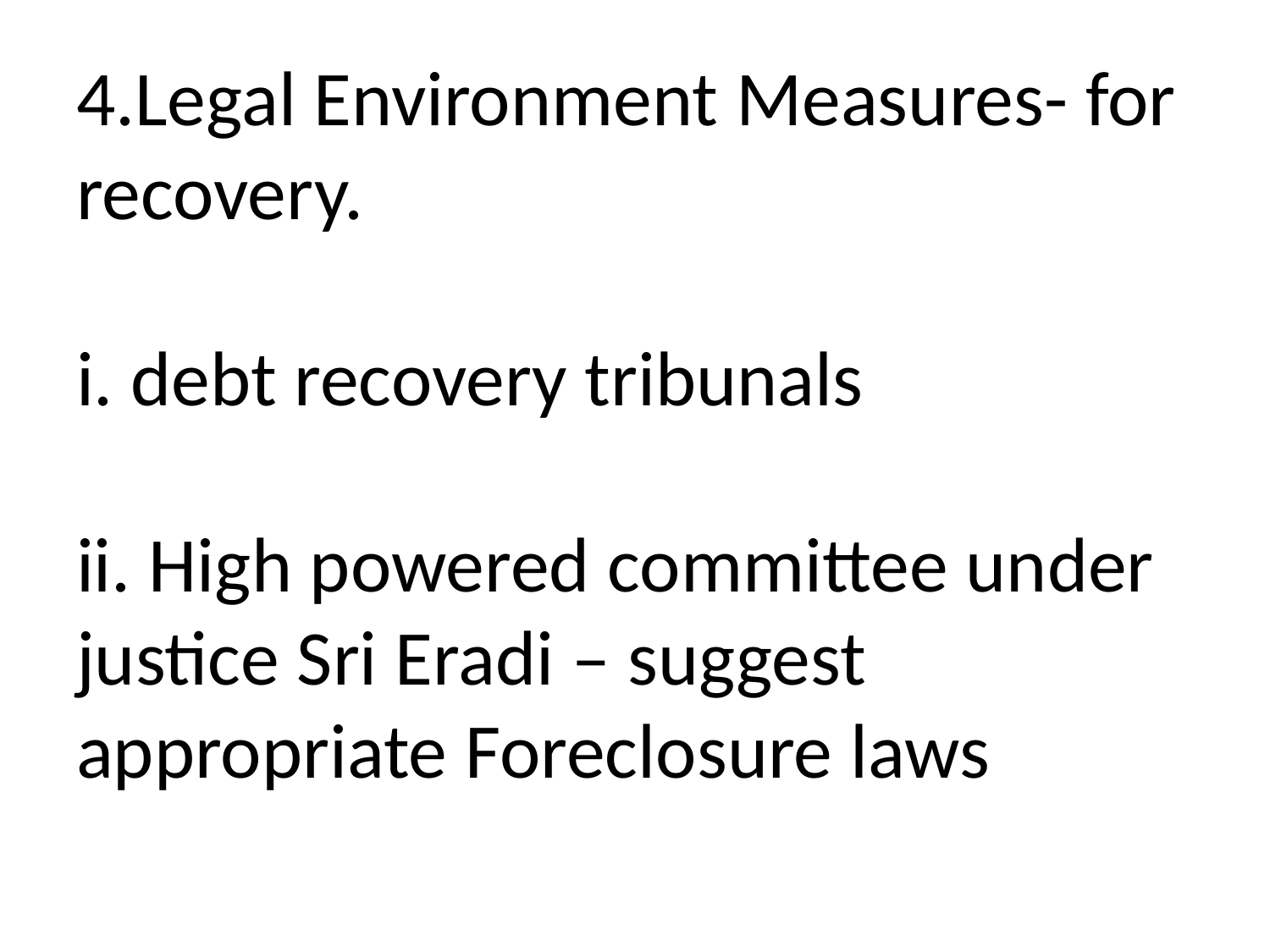

# 4.Legal Environment Measures- for recovery. i. debt recovery tribunals ii. High powered committee under justice Sri Eradi – suggest appropriate Foreclosure laws